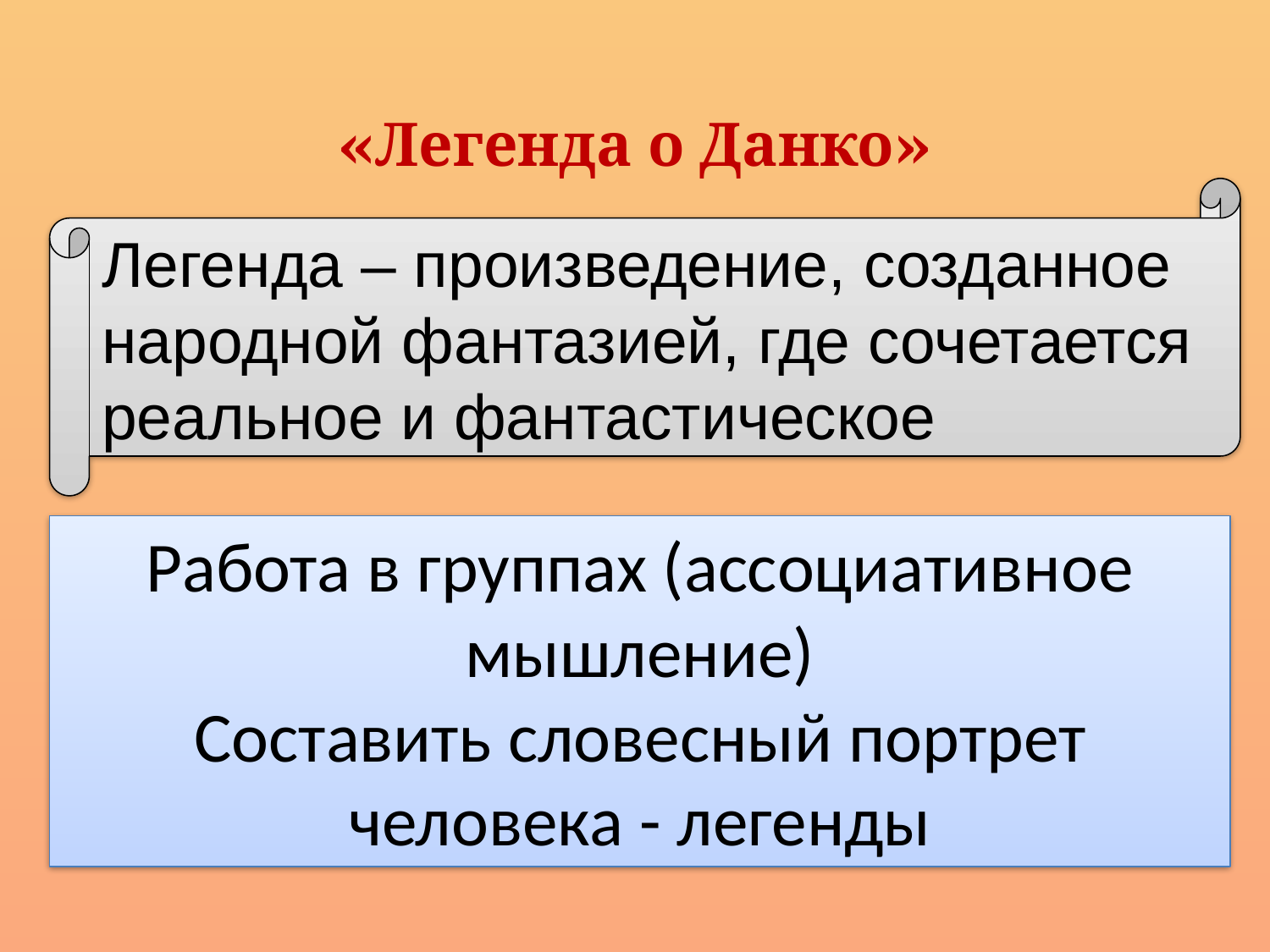

«Легенда о Данко»
Легенда – произведение, созданное народной фантазией, где сочетается реальное и фантастическое

Работа в группах (ассоциативное мышление)
Составить словесный портрет человека - легенды